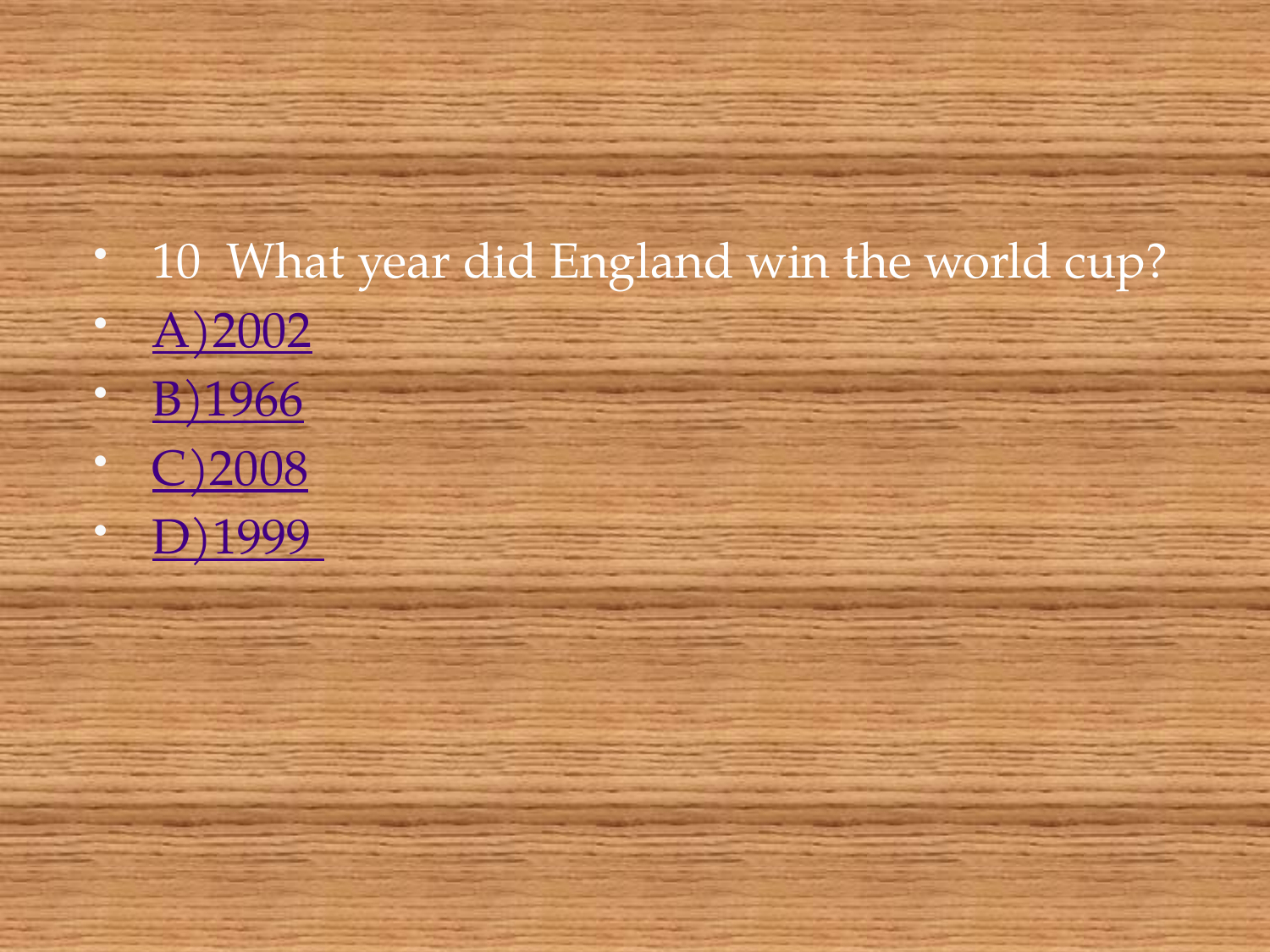

10  What year did England win the world cup?
A)2002
B)1966
C)2008
D)1999